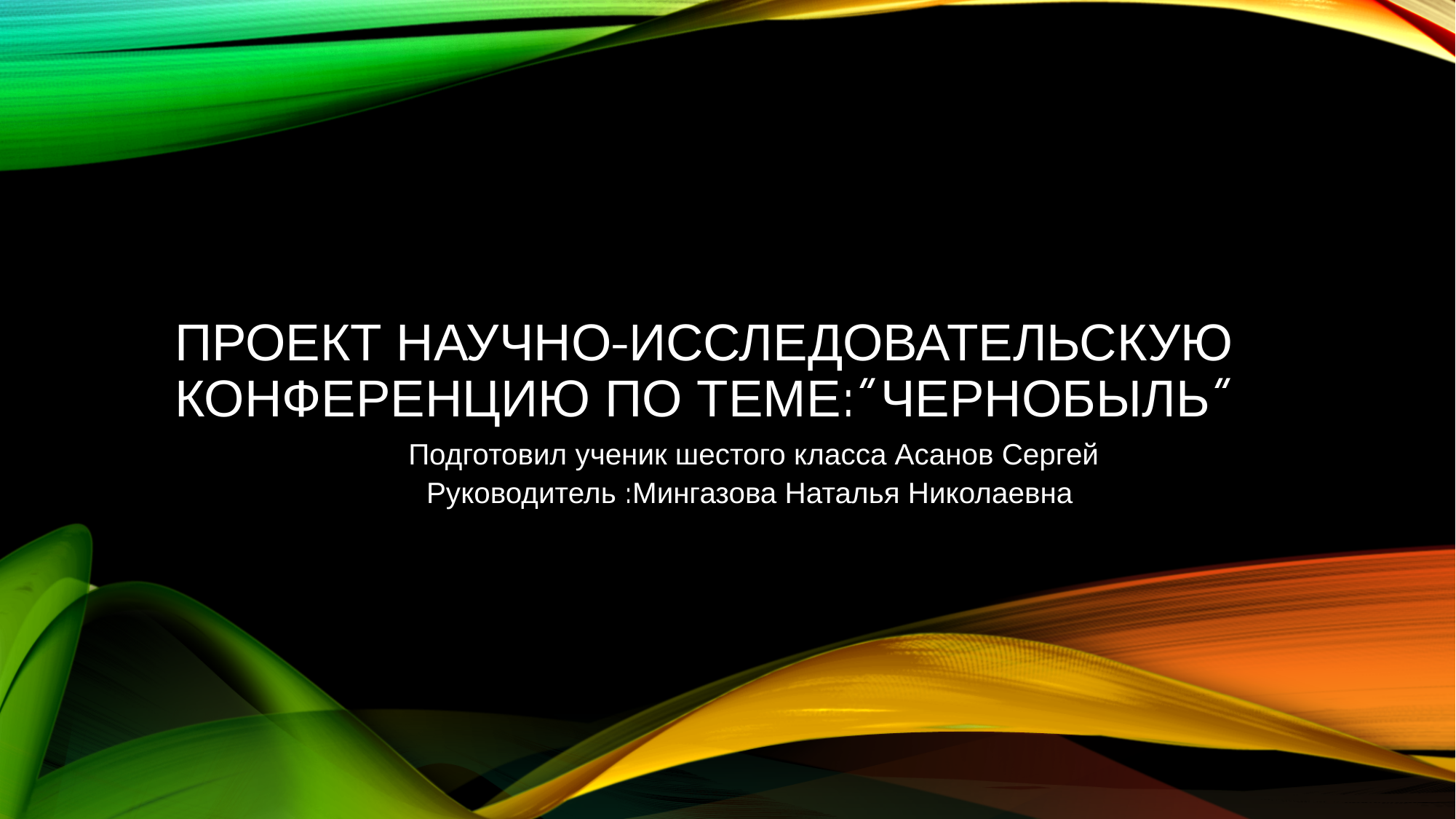

# Проект научно-исследовательскую конференцию по теме:”чернобыль”
Подготовил ученик шестого класса Асанов Сергей
Руководитель :Мингазова Наталья Николаевна